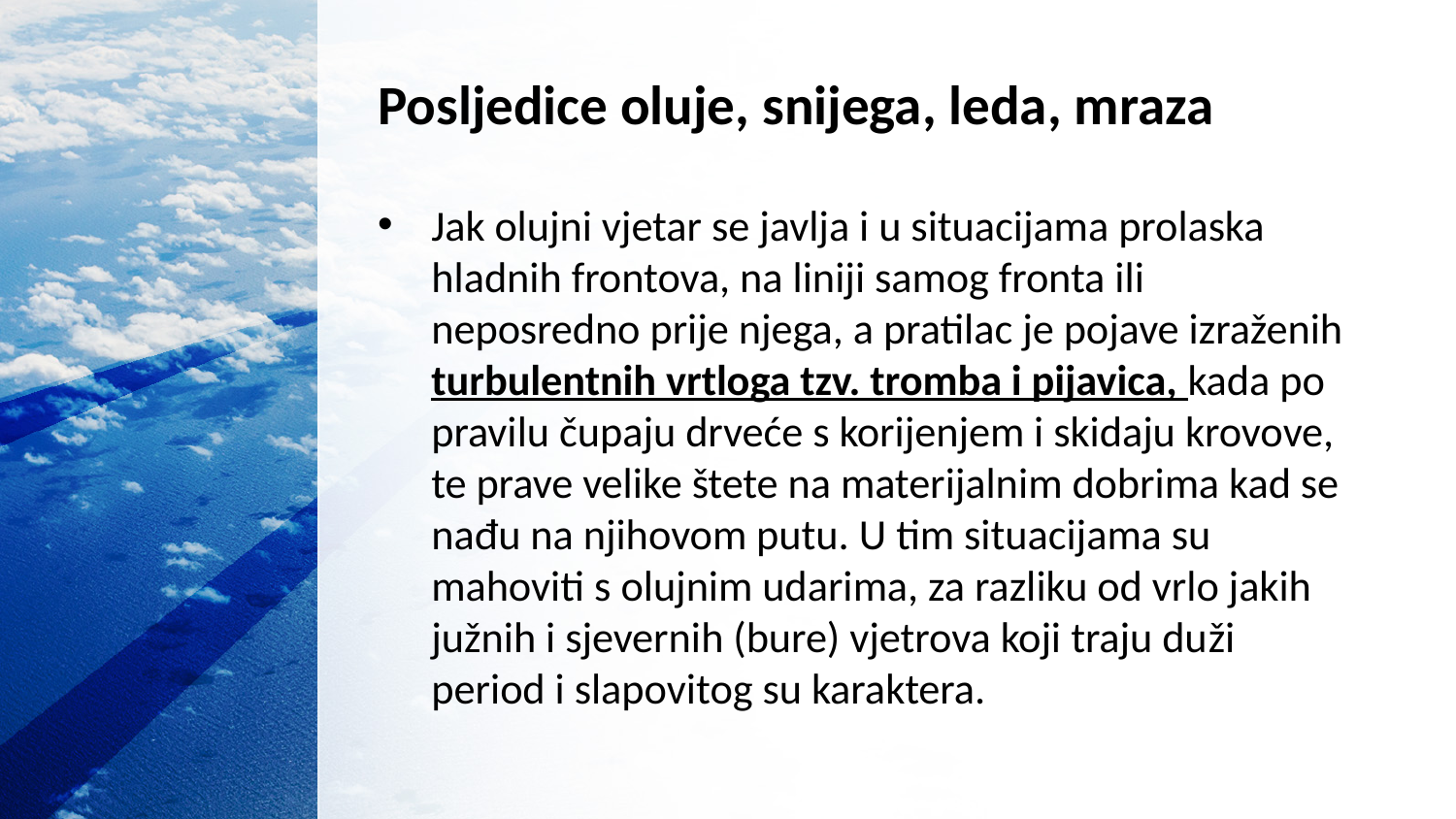

# Posljedice oluje, snijega, leda, mraza
Jak olujni vjetar se javlja i u situacijama prolaska hladnih frontova, na liniji samog fronta ili neposredno prije njega, a pratilac je pojave izraženih turbulentnih vrtloga tzv. tromba i pijavica, kada po pravilu čupaju drveće s korijenjem i skidaju krovove, te prave velike štete na materijalnim dobrima kad se nađu na njihovom putu. U tim situacijama su mahoviti s olujnim udarima, za razliku od vrlo jakih južnih i sjevernih (bure) vjetrova koji traju duži period i slapovitog su karaktera.